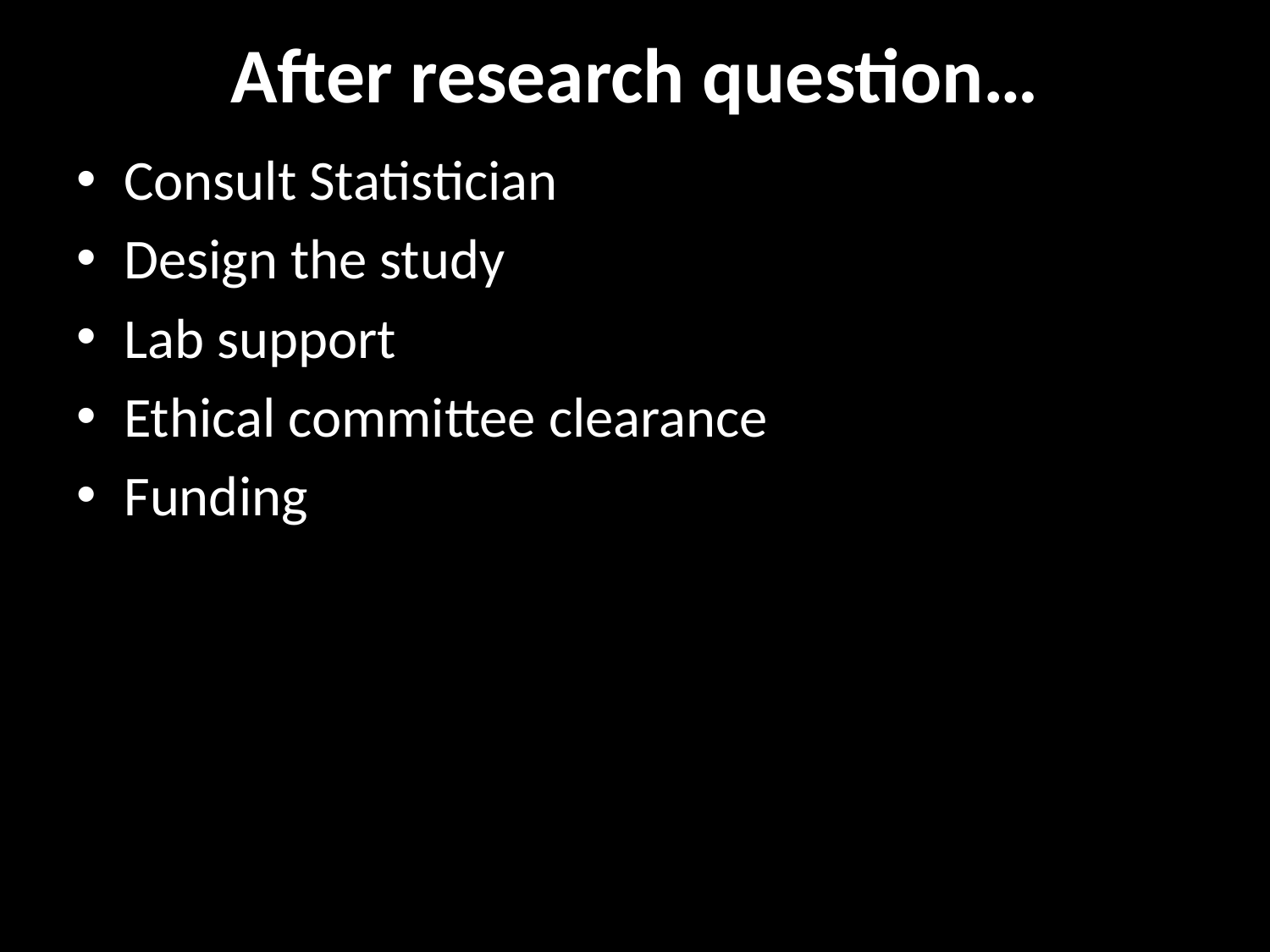

# After research question…
Consult Statistician
Design the study
Lab support
Ethical committee clearance
Funding